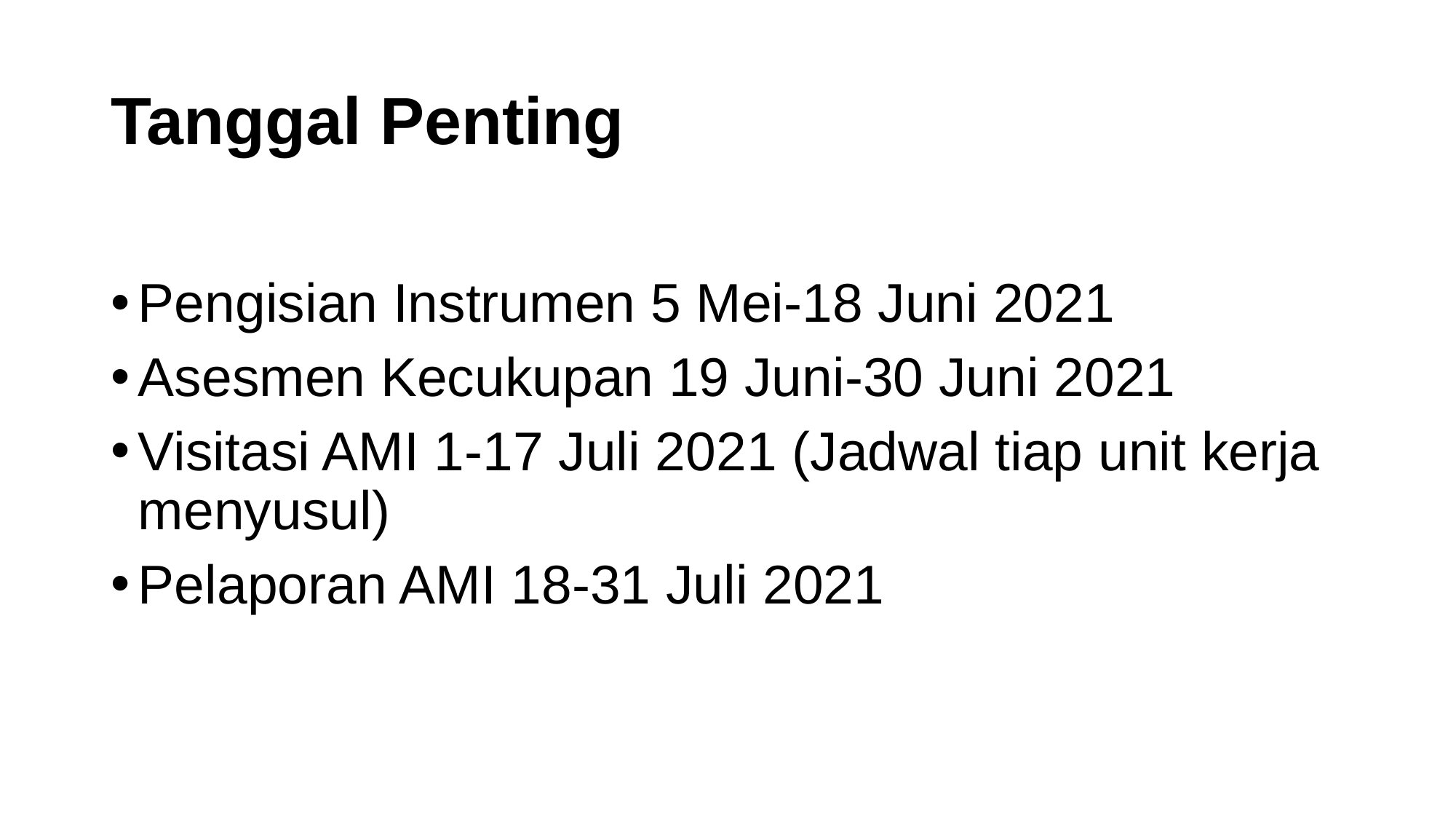

# Tanggal Penting
Pengisian Instrumen 5 Mei-18 Juni 2021
Asesmen Kecukupan 19 Juni-30 Juni 2021
Visitasi AMI 1-17 Juli 2021 (Jadwal tiap unit kerja menyusul)
Pelaporan AMI 18-31 Juli 2021